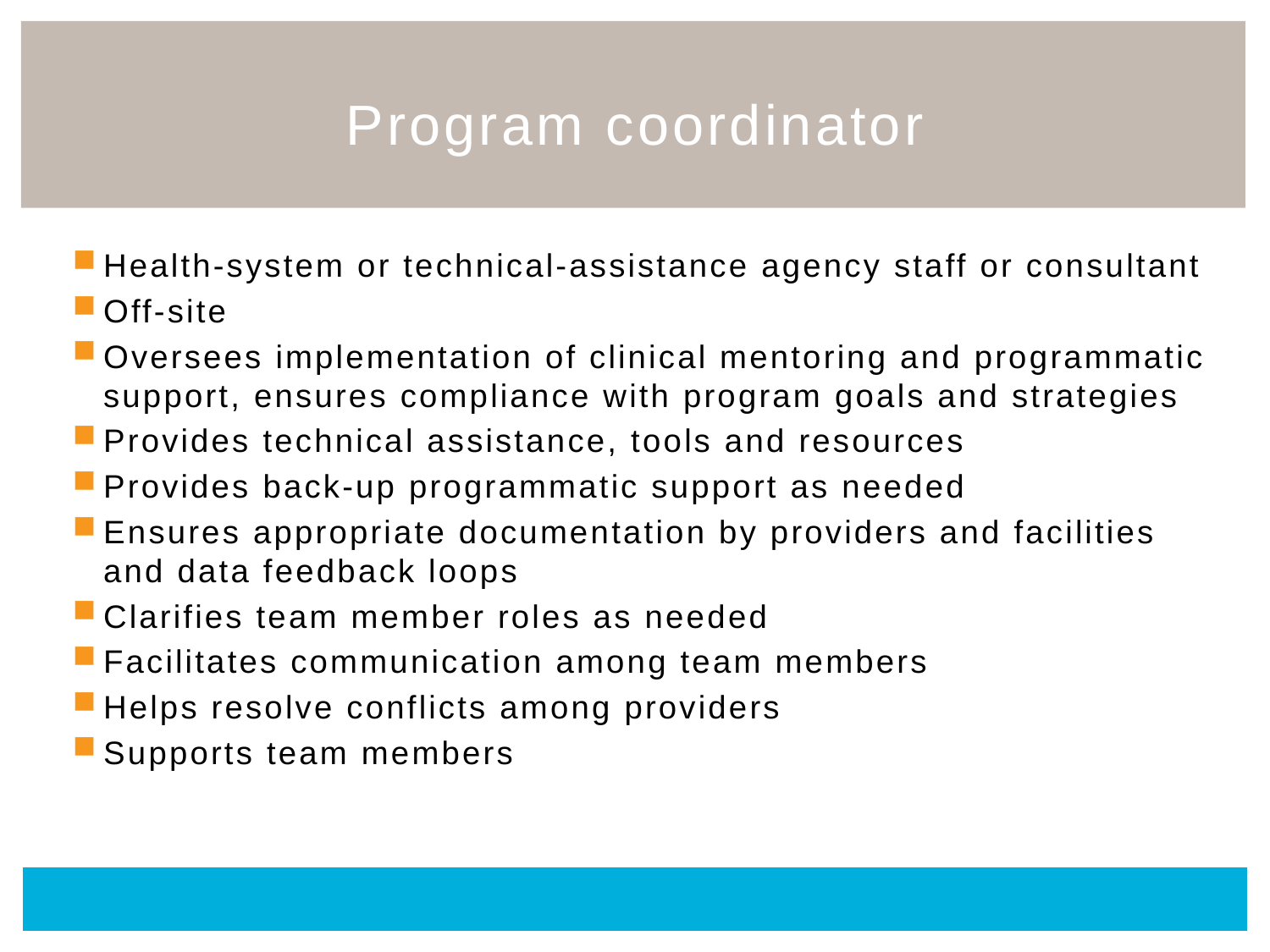

# Program coordinator
Health-system or technical-assistance agency staff or consultant
Off-site
Oversees implementation of clinical mentoring and programmatic support, ensures compliance with program goals and strategies
Provides technical assistance, tools and resources
Provides back-up programmatic support as needed
Ensures appropriate documentation by providers and facilities and data feedback loops
Clarifies team member roles as needed
Facilitates communication among team members
Helps resolve conflicts among providers
Supports team members